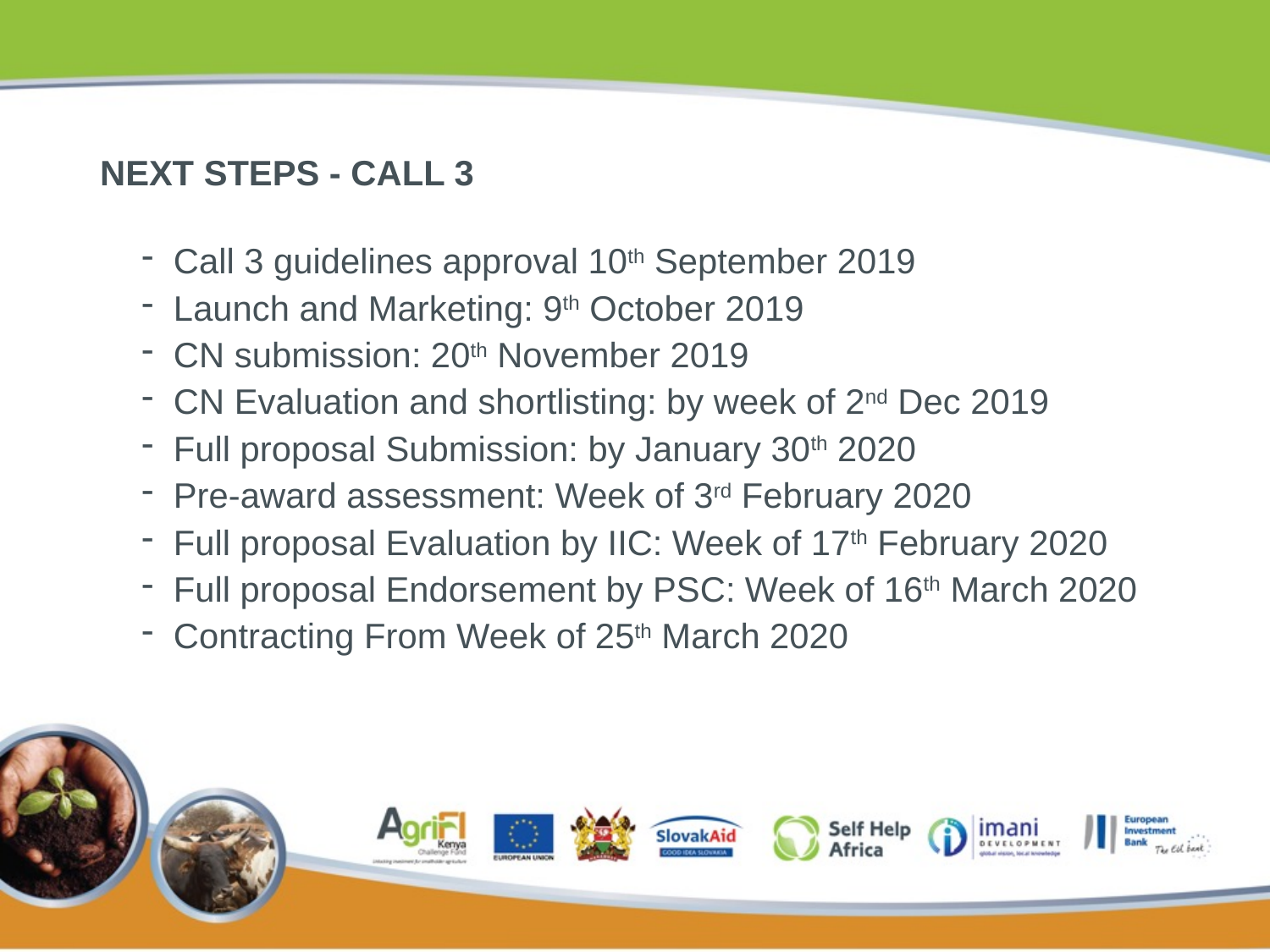

# NEXT STEPS - CALL 3
Call 3 guidelines approval 10th September 2019
Launch and Marketing: 9th October 2019
CN submission: 20th November 2019
CN Evaluation and shortlisting: by week of 2nd Dec 2019
Full proposal Submission: by January 30th 2020
Pre-award assessment: Week of 3rd February 2020
Full proposal Evaluation by IIC: Week of 17th February 2020
Full proposal Endorsement by PSC: Week of 16th March 2020
Contracting From Week of 25th March 2020